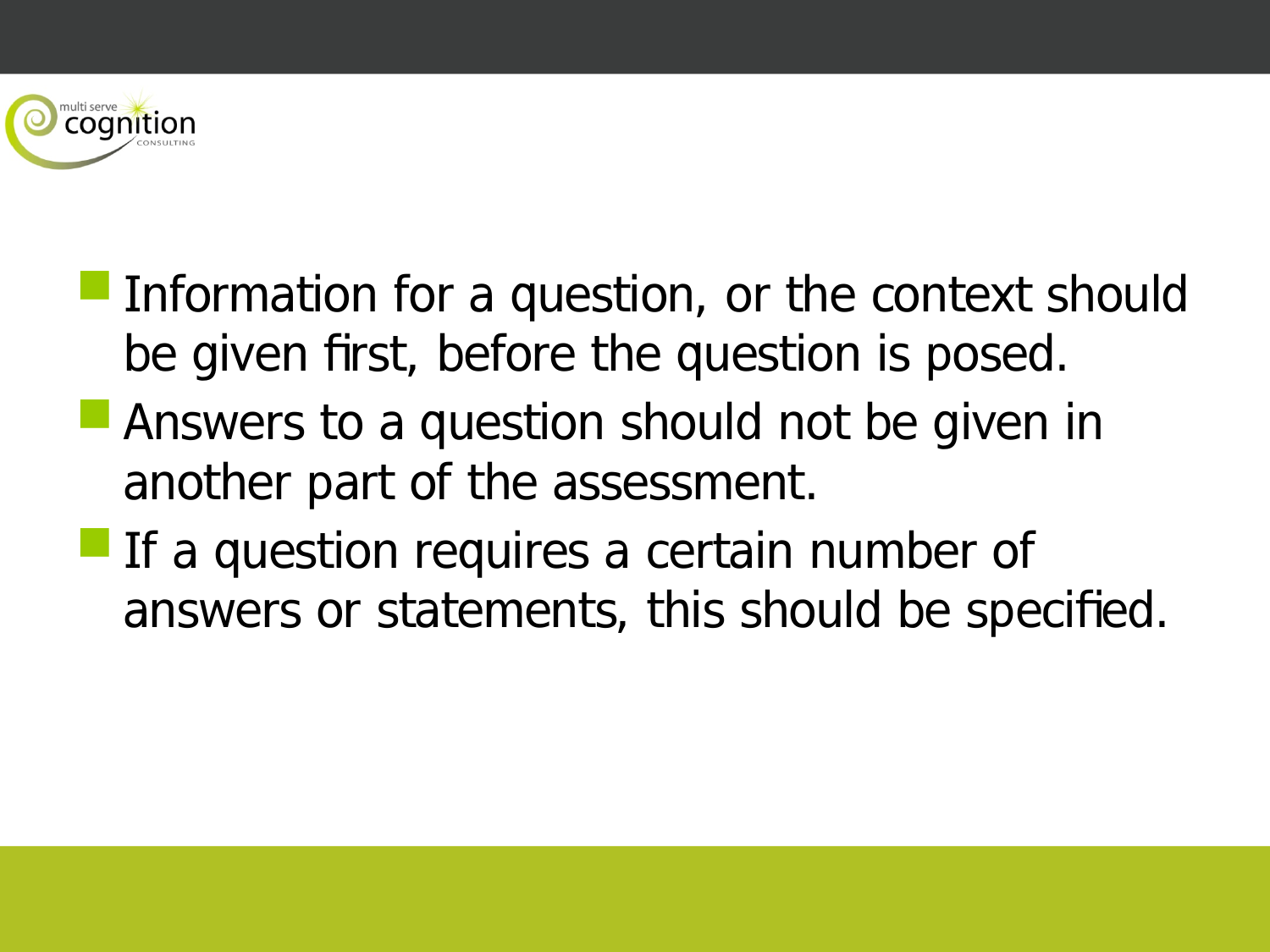

Information for a question, or the context should be given first, before the question is posed.
Answers to a question should not be given in another part of the assessment.
If a question requires a certain number of answers or statements, this should be specified.